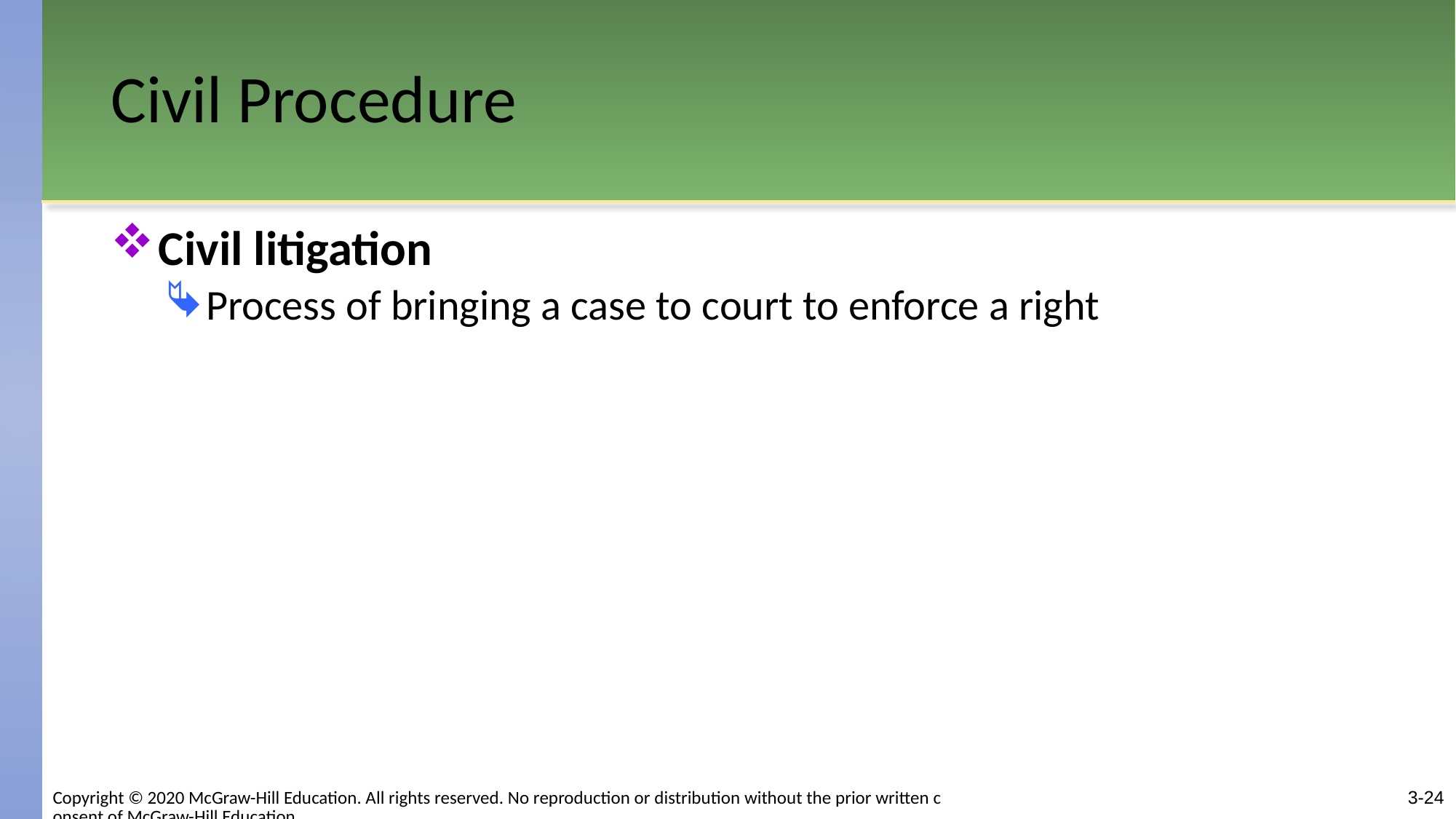

# Civil Procedure
Civil litigation
Process of bringing a case to court to enforce a right
3-24
Copyright © 2020 McGraw-Hill Education. All rights reserved. No reproduction or distribution without the prior written consent of McGraw-Hill Education.